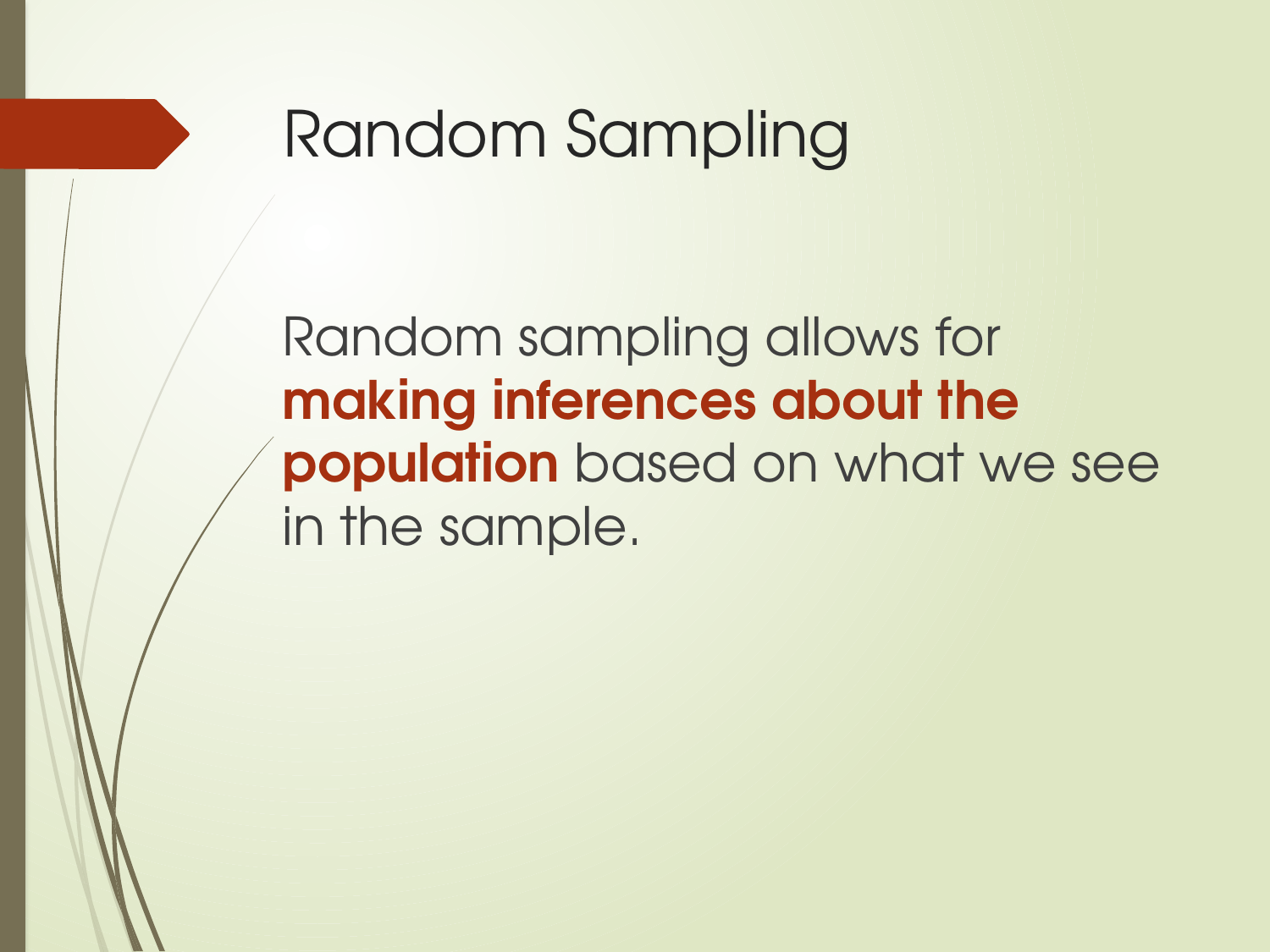

# Random Sampling
Random sampling allows for making inferences about the population based on what we see in the sample.